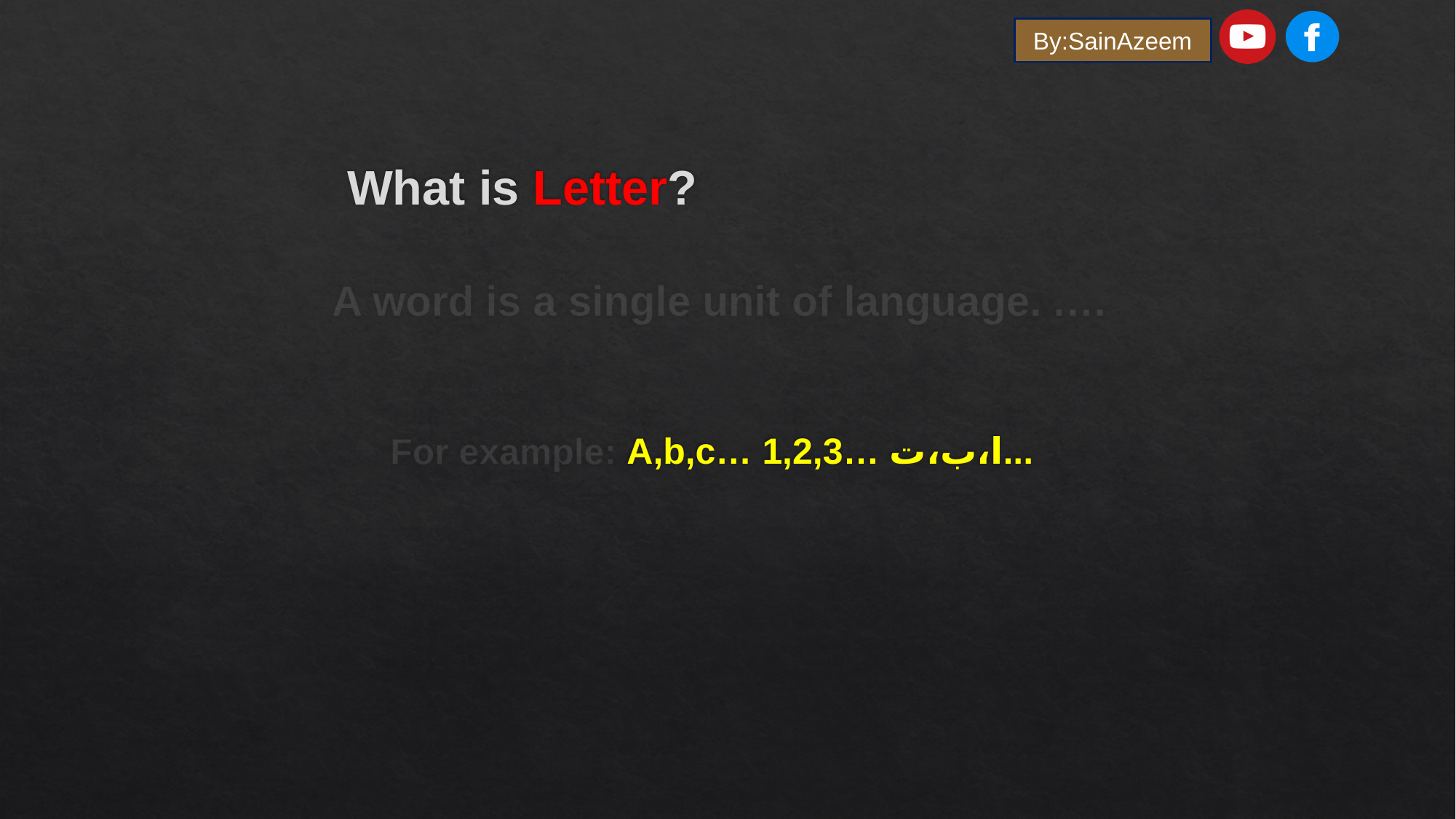

By:SainAzeem
# What is Letter?
A word is a single unit of language. .…
For example: A,b,c… 1,2,3… ا،ب،ت...